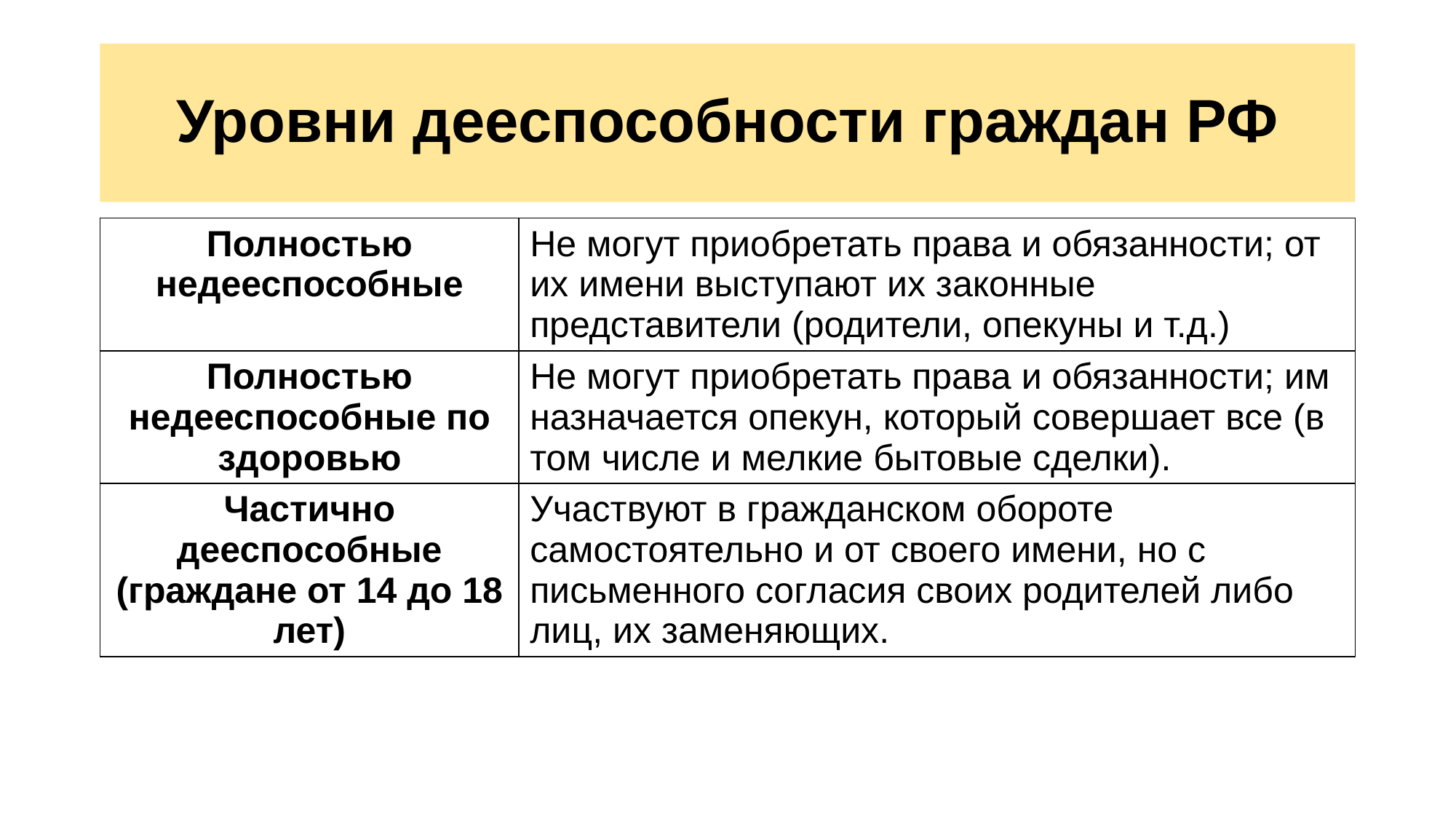

# Уровни дееспособности граждан РФ
| Полностью недееспособные | Не могут приобретать права и обязанности; от их имени выступают их законные представители (родители, опекуны и т.д.) |
| --- | --- |
| Полностью недееспособные по здоровью | Не могут приобретать права и обязанности; им назначается опекун, который совершает все (в том числе и мелкие бытовые сделки). |
| Частично дееспособные (граждане от 14 до 18 лет) | Участвуют в гражданском обороте самостоятельно и от своего имени, но с письменного согласия своих родителей либо лиц, их заменяющих. |